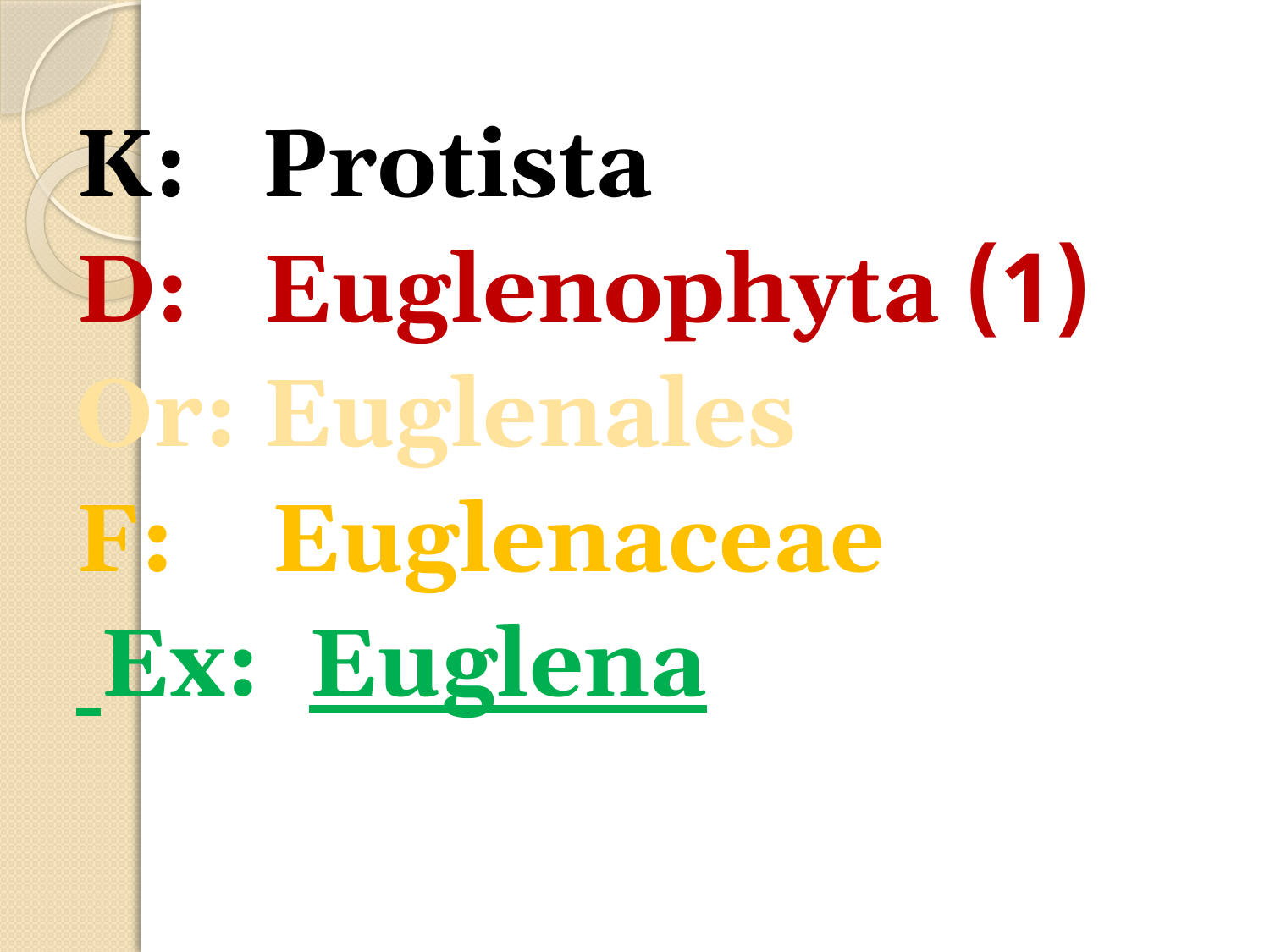

K:   Protista
(1) D:   Euglenophyta
Or: Euglenales
F:    Euglenaceae
Ex:  Euglena